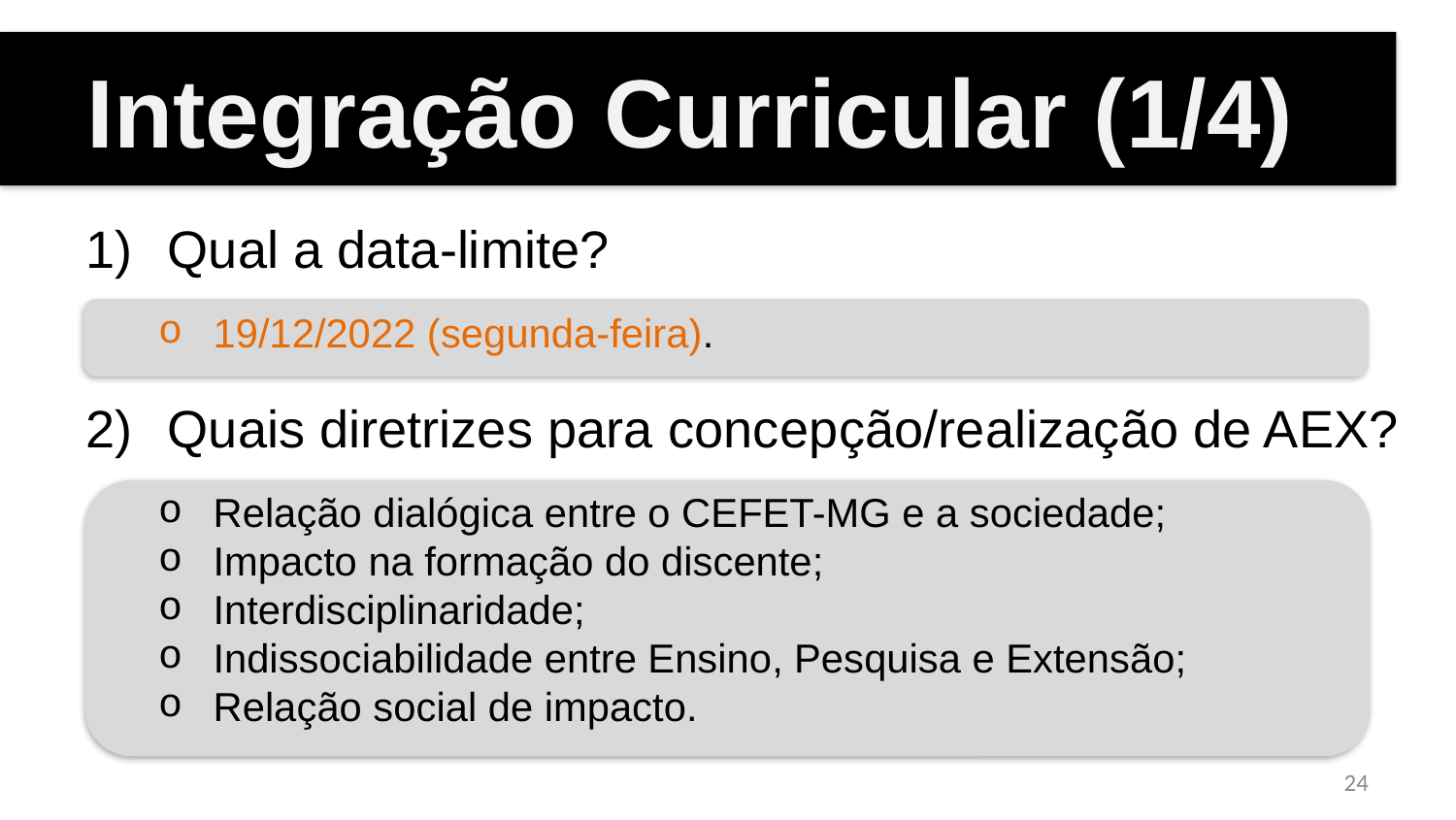

Integração Curricular (1/4)
Qual a data-limite?

19/12/2022 (segunda-feira).

Quais diretrizes para concepção/realização de AEX?

Relação dialógica entre o CEFET-MG e a sociedade;
Impacto na formação do discente;
Interdisciplinaridade;
Indissociabilidade entre Ensino, Pesquisa e Extensão;
Relação social de impacto.

24